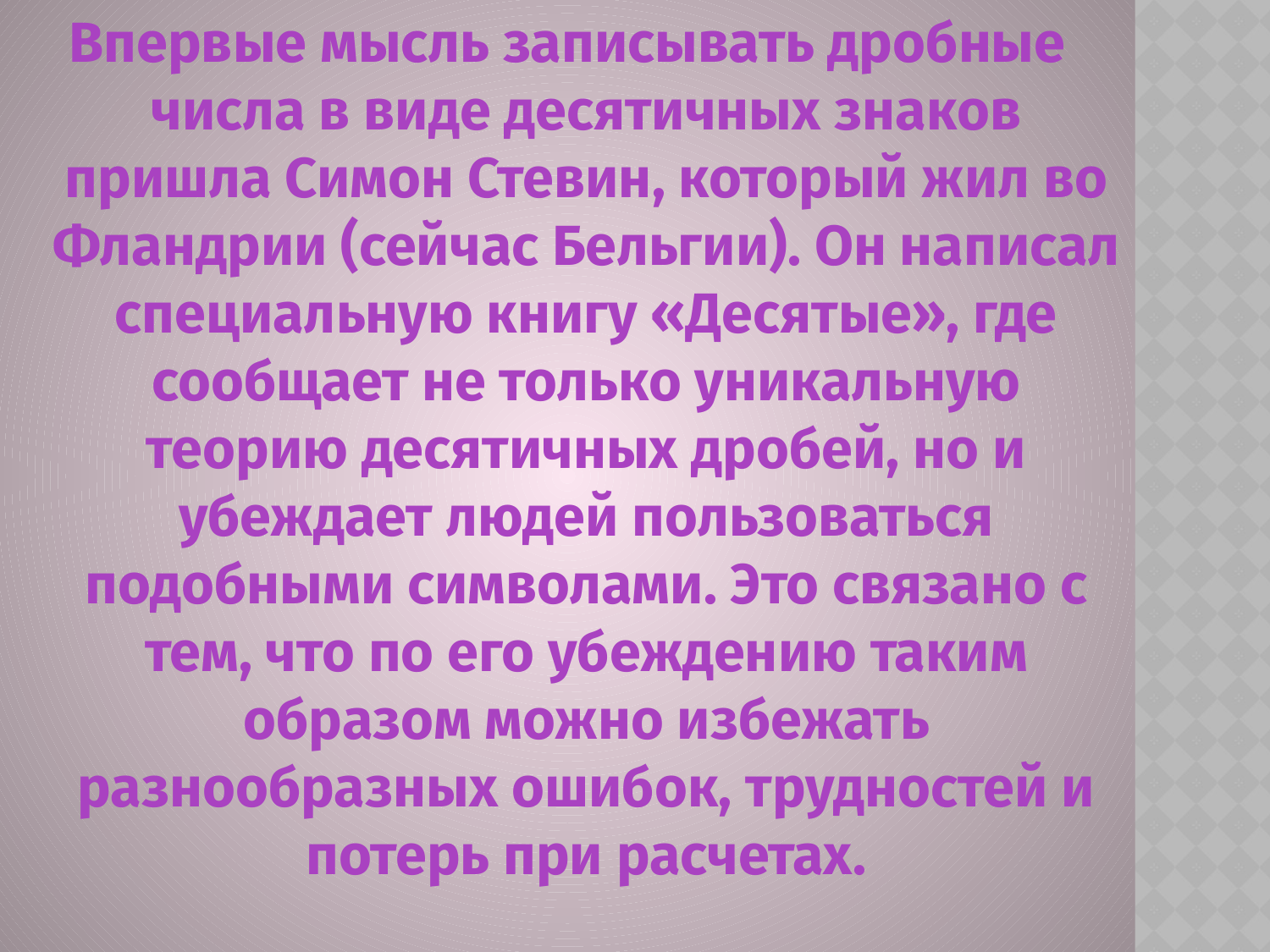

Впервые мысль записывать дробные числа в виде десятичных знаков пришла Симон Стевин, который жил во Фландрии (сейчас Бельгии). Он написал специальную книгу «Десятые», где сообщает не только уникальную теорию десятичных дробей, но и убеждает людей пользоваться подобными символами. Это связано с тем, что по его убеждению таким образом можно избежать разнообразных ошибок, трудностей и потерь при расчетах.

#